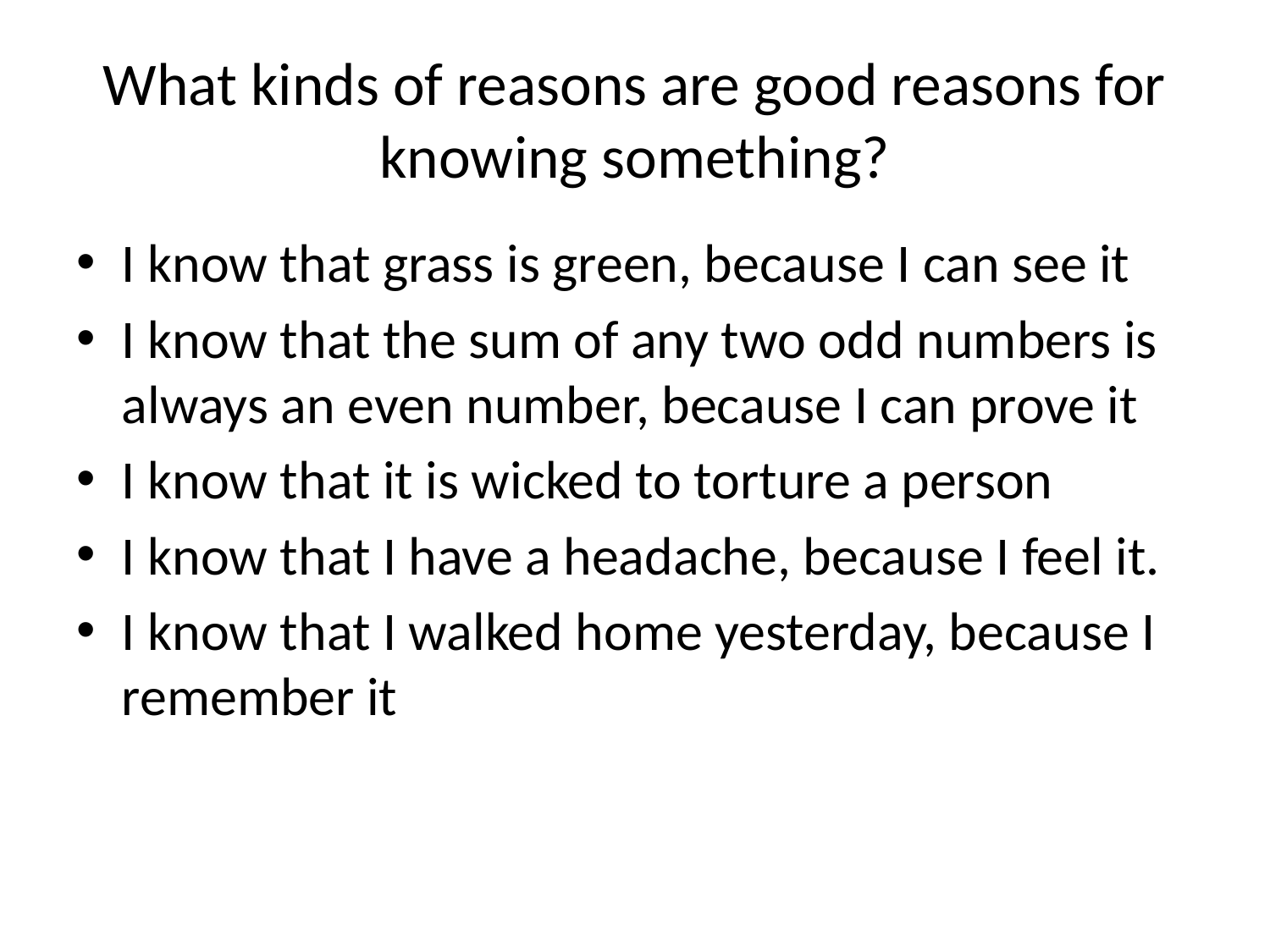

# What kinds of reasons are good reasons for knowing something?
I know that grass is green, because I can see it
I know that the sum of any two odd numbers is always an even number, because I can prove it
I know that it is wicked to torture a person
I know that I have a headache, because I feel it.
I know that I walked home yesterday, because I remember it